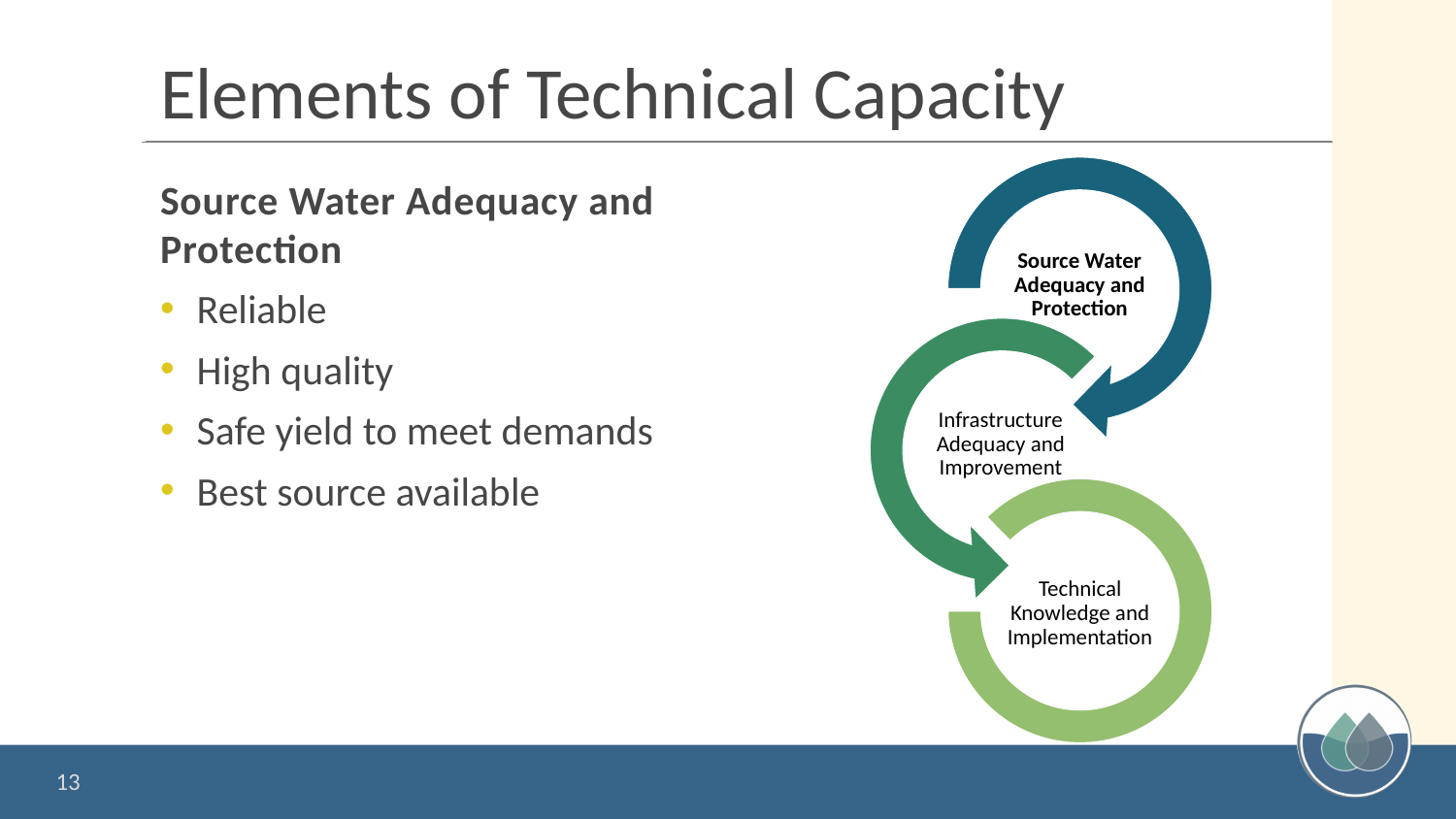

# Elements of Technical Capacity
Source Water Adequacy and Protection
Infrastructure Adequacy and Improvement
Technical Knowledge and Implementation
Source Water Adequacy and Protection
Reliable
High quality
Safe yield to meet demands
Best source available
13